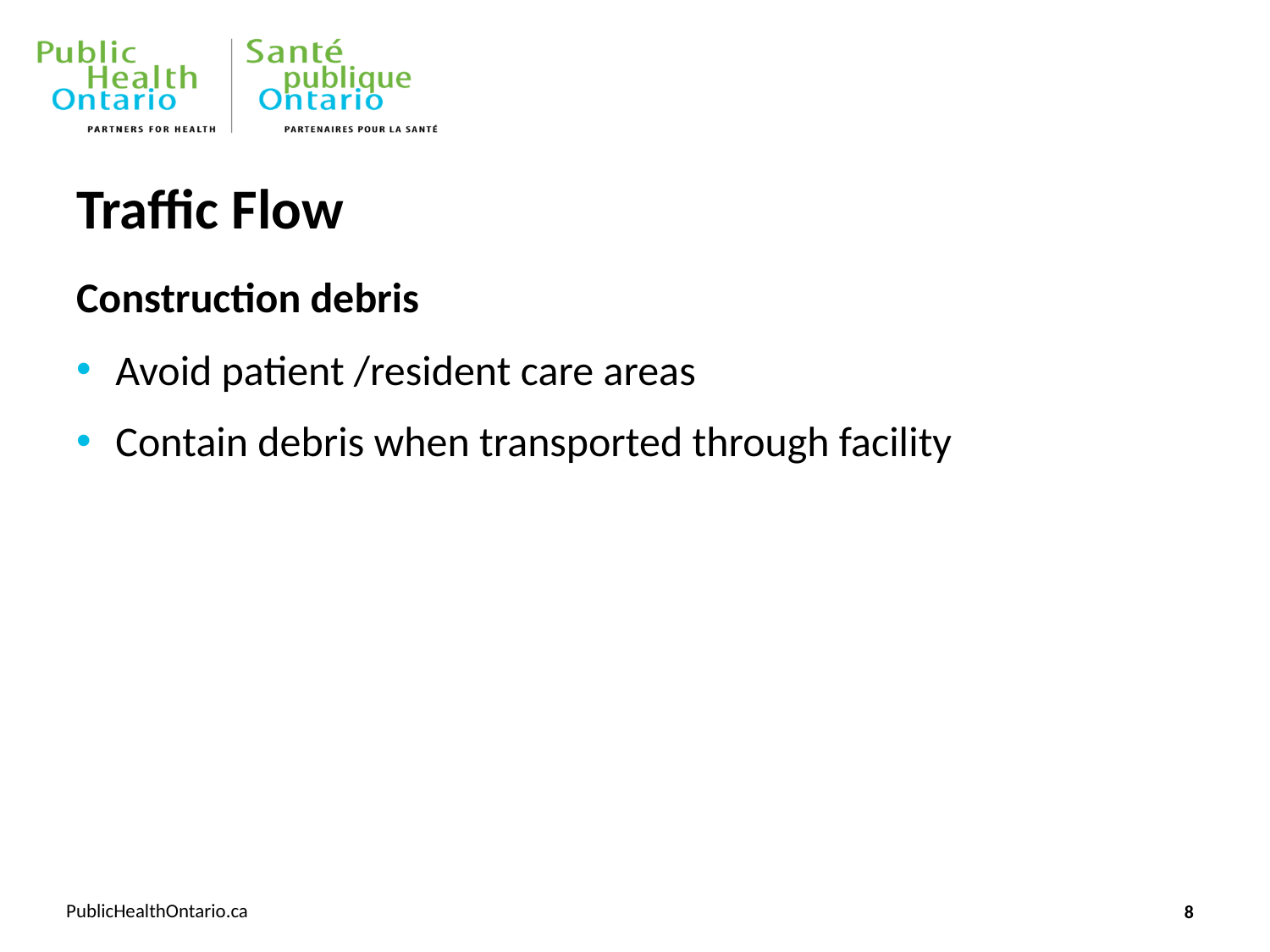

# Traffic Flow
Construction debris
Avoid patient /resident care areas
Contain debris when transported through facility

8